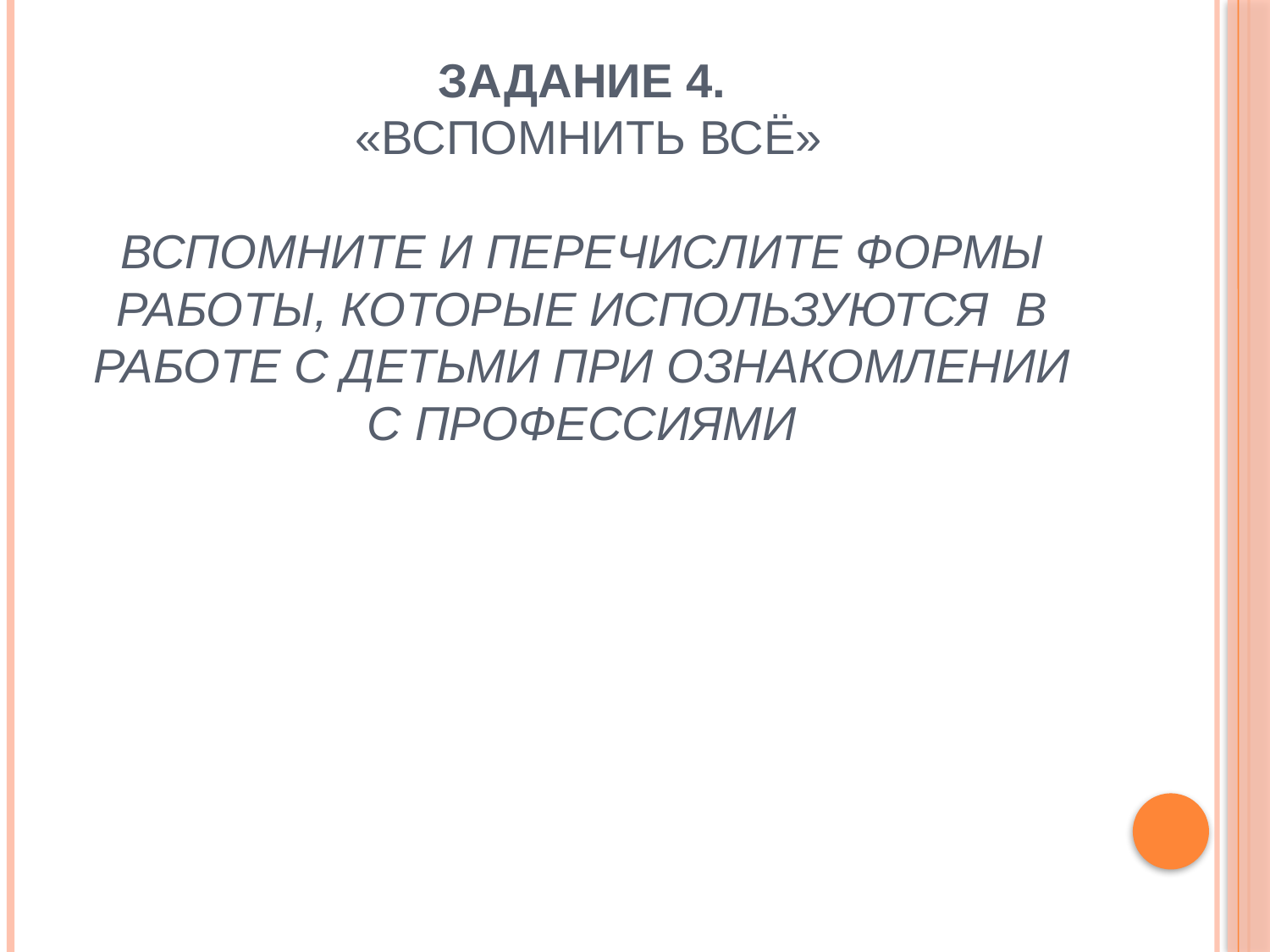

# Задание 4. «Вспомнить всё» Вспомните и перечислите формы работы, которые используются  в работе с детьми при ознакомлении с профессиями